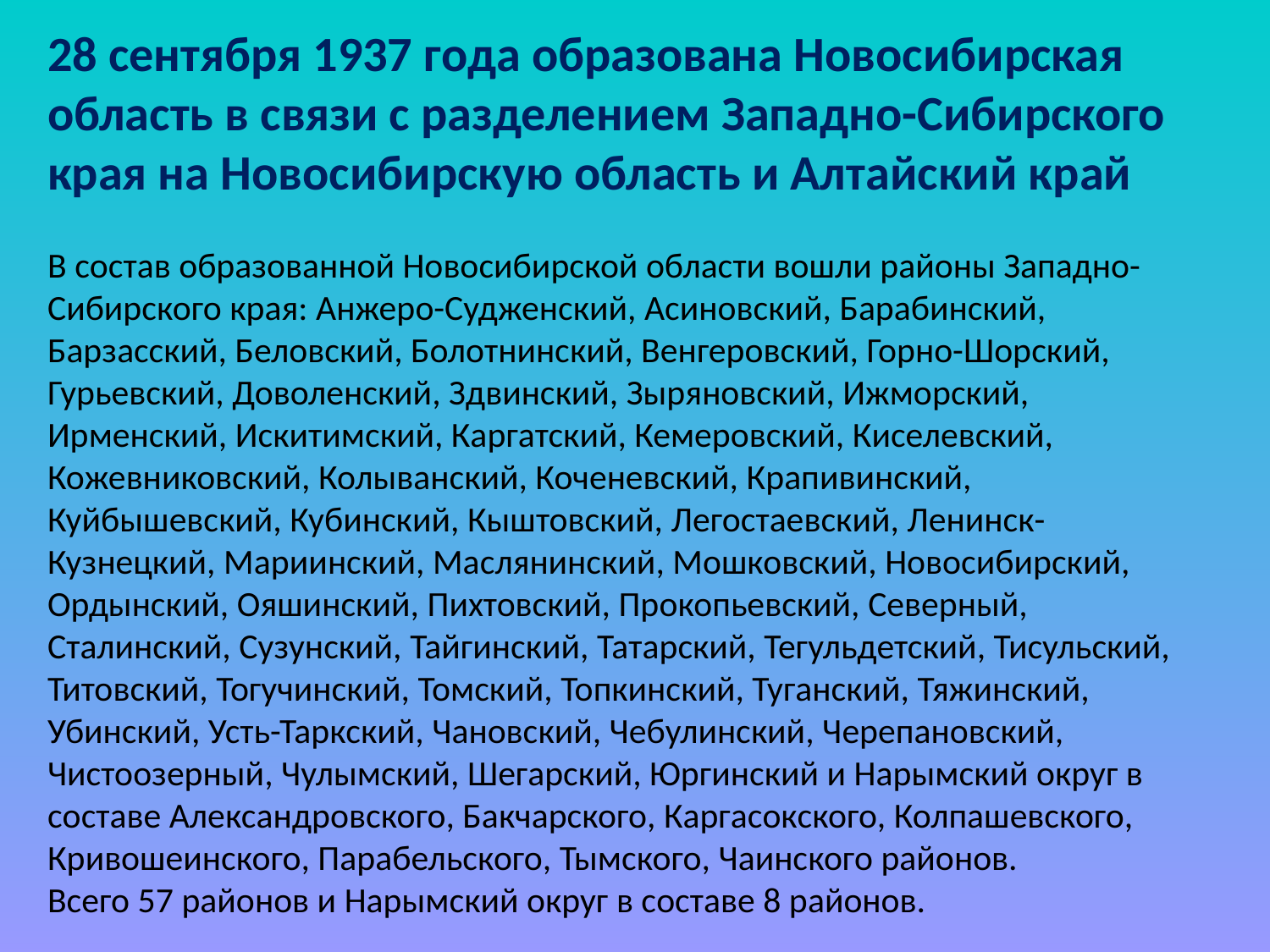

28 сентября 1937 года образована Новосибирская область в связи с разделением Западно-Сибирского края на Новосибирскую область и Алтайский край

В состав образованной Новосибирской области вошли районы Западно-Сибирского края: Анжеро-Судженский, Асиновский, Барабинский, Барзасский, Беловский, Болотнинский, Венгеровский, Горно-Шорский, Гурьевский, Доволенский, Здвинский, Зыряновский, Ижморский, Ирменский, Искитимский, Каргатский, Кемеровский, Киселевский, Кожевниковский, Колыванский, Коченевский, Крапивинский, Куйбышевский, Кубинский, Кыштовский, Легостаевский, Ленинск-Кузнецкий, Мариинский, Маслянинский, Мошковский, Новосибирский, Ордынский, Ояшинский, Пихтовский, Прокопьевский, Северный, Сталинский, Сузунский, Тайгинский, Татарский, Тегульдетский, Тисульский, Титовский, Тогучинский, Томский, Топкинский, Туганский, Тяжинский, Убинский, Усть-Таркский, Чановский, Чебулинский, Черепановский, Чистоозерный, Чулымский, Шегарский, Юргинский и Нарымский округ в составе Александровского, Бакчарского, Каргасокского, Колпашевского, Кривошеинского, Парабельского, Тымского, Чаинского районов.
Всего 57 районов и Нарымский округ в составе 8 районов.